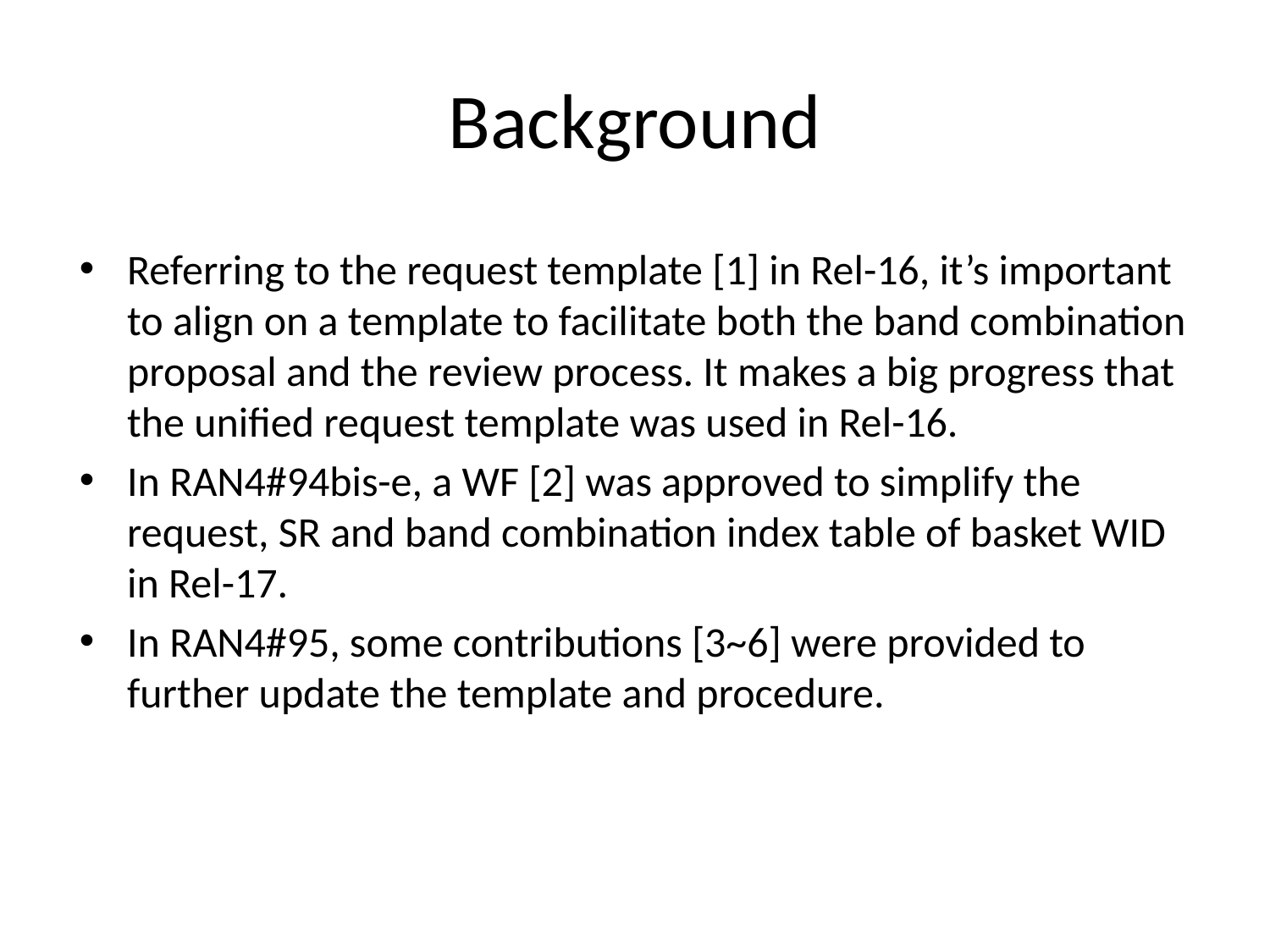

# Background
Referring to the request template [1] in Rel-16, it’s important to align on a template to facilitate both the band combination proposal and the review process. It makes a big progress that the unified request template was used in Rel-16.
In RAN4#94bis-e, a WF [2] was approved to simplify the request, SR and band combination index table of basket WID in Rel-17.
In RAN4#95, some contributions [3~6] were provided to further update the template and procedure.